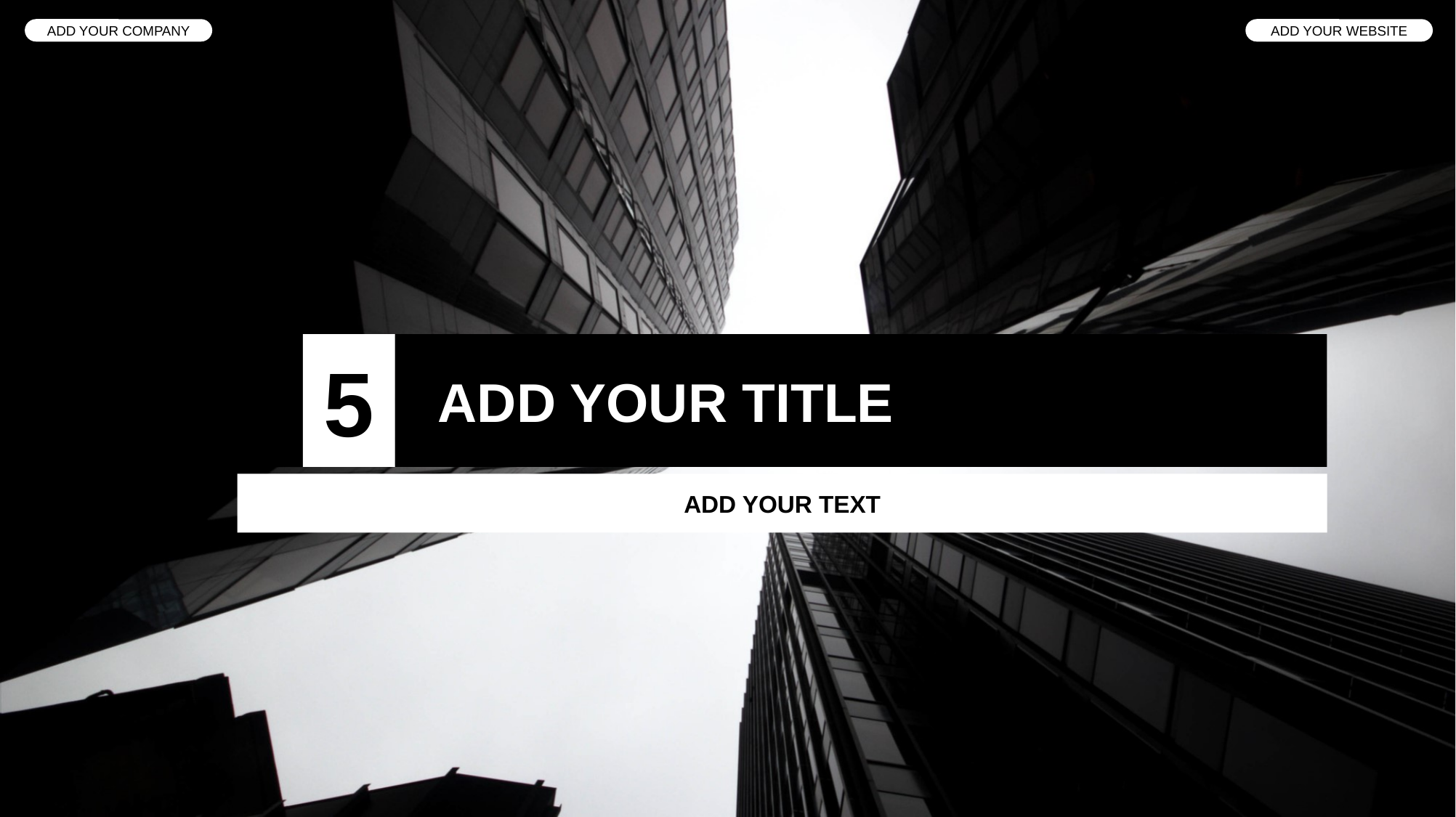

ADD YOUR COMPANY
ADD YOUR WEBSITE

5
ADD YOUR TITLE
ADD YOUR TEXT